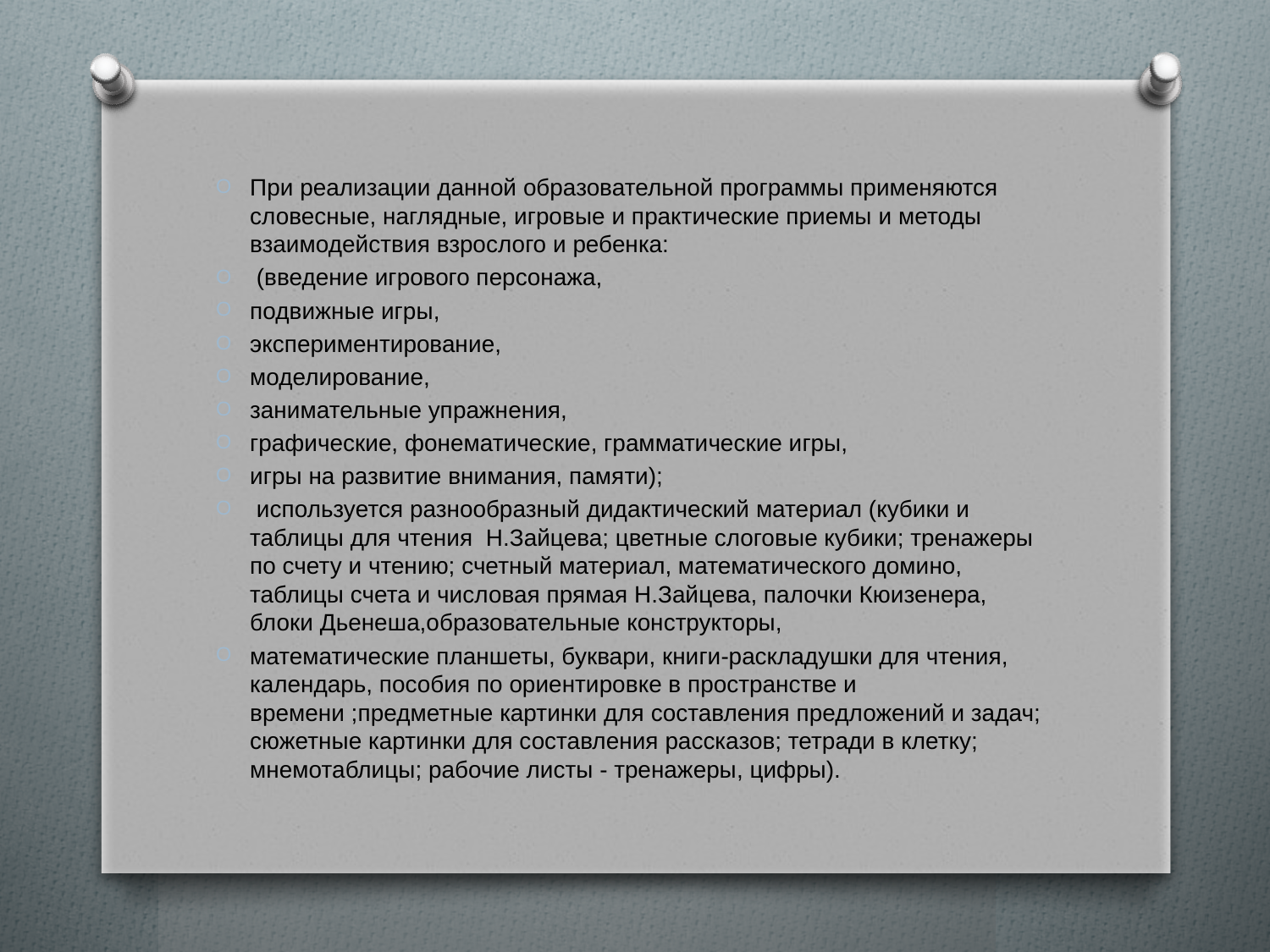

При реализации данной образовательной программы применяются словесные, наглядные, игровые и практические приемы и методы взаимодействия взрослого и ребенка:
 (введение игрового персонажа,
подвижные игры,
экспериментирование,
моделирование,
занимательные упражнения,
графические, фонематические, грамматические игры,
игры на развитие внимания, памяти);
 используется разнообразный дидактический материал (кубики и таблицы для чтения  Н.Зайцева; цветные слоговые кубики; тренажеры по счету и чтению; счетный материал, математического домино, таблицы счета и числовая прямая Н.Зайцева, палочки Кюизенера, блоки Дьенеша,образовательные конструкторы,
математические планшеты, буквари, книги-раскладушки для чтения, календарь, пособия по ориентировке в пространстве и времени ;предметные картинки для составления предложений и задач; сюжетные картинки для составления рассказов; тетради в клетку; мнемотаблицы; рабочие листы - тренажеры, цифры).